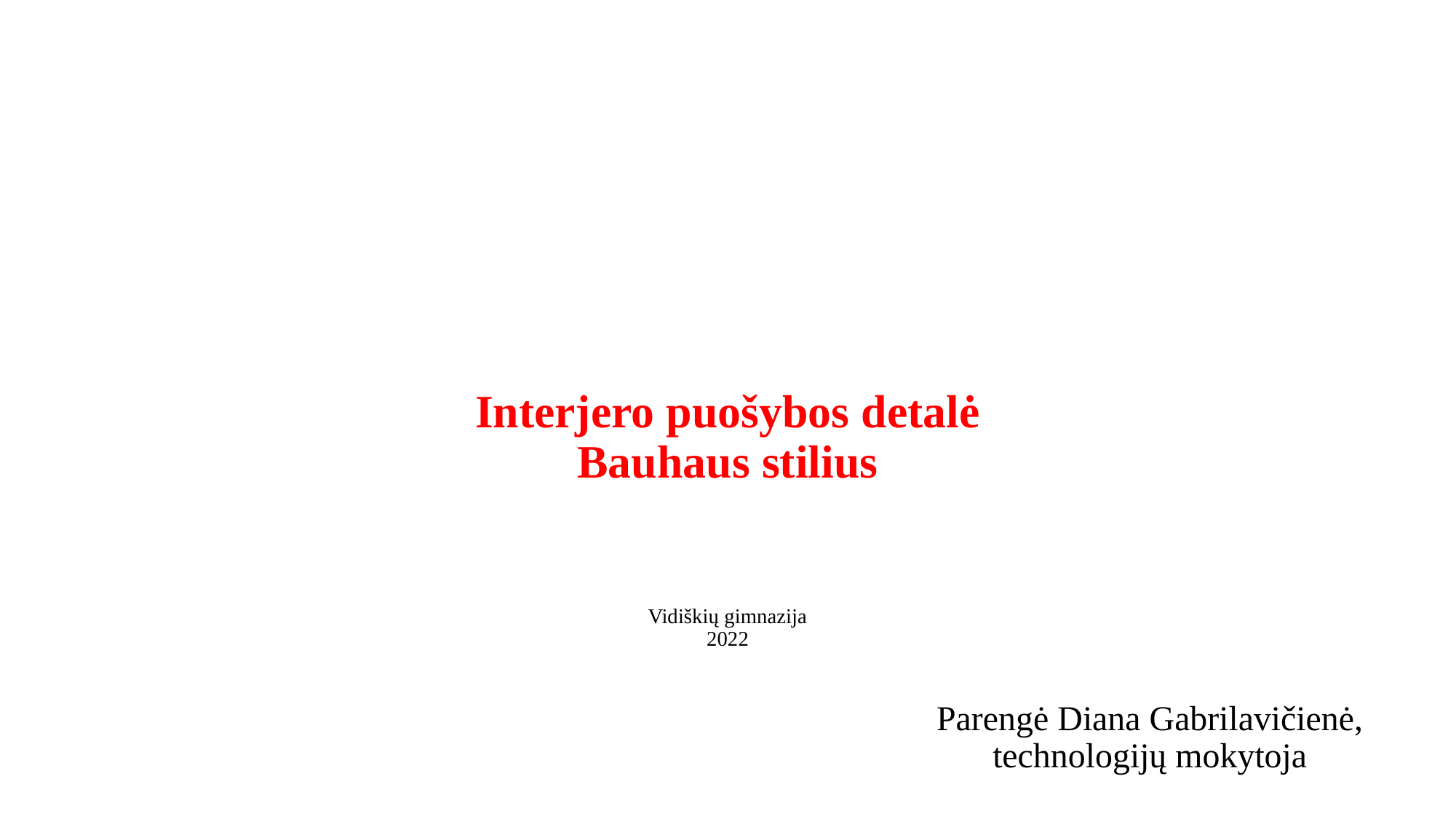

# Interjero puošybos detalė Bauhaus stilius Vidiškių gimnazija 2022
Parengė Diana Gabrilavičienė, technologijų mokytoja